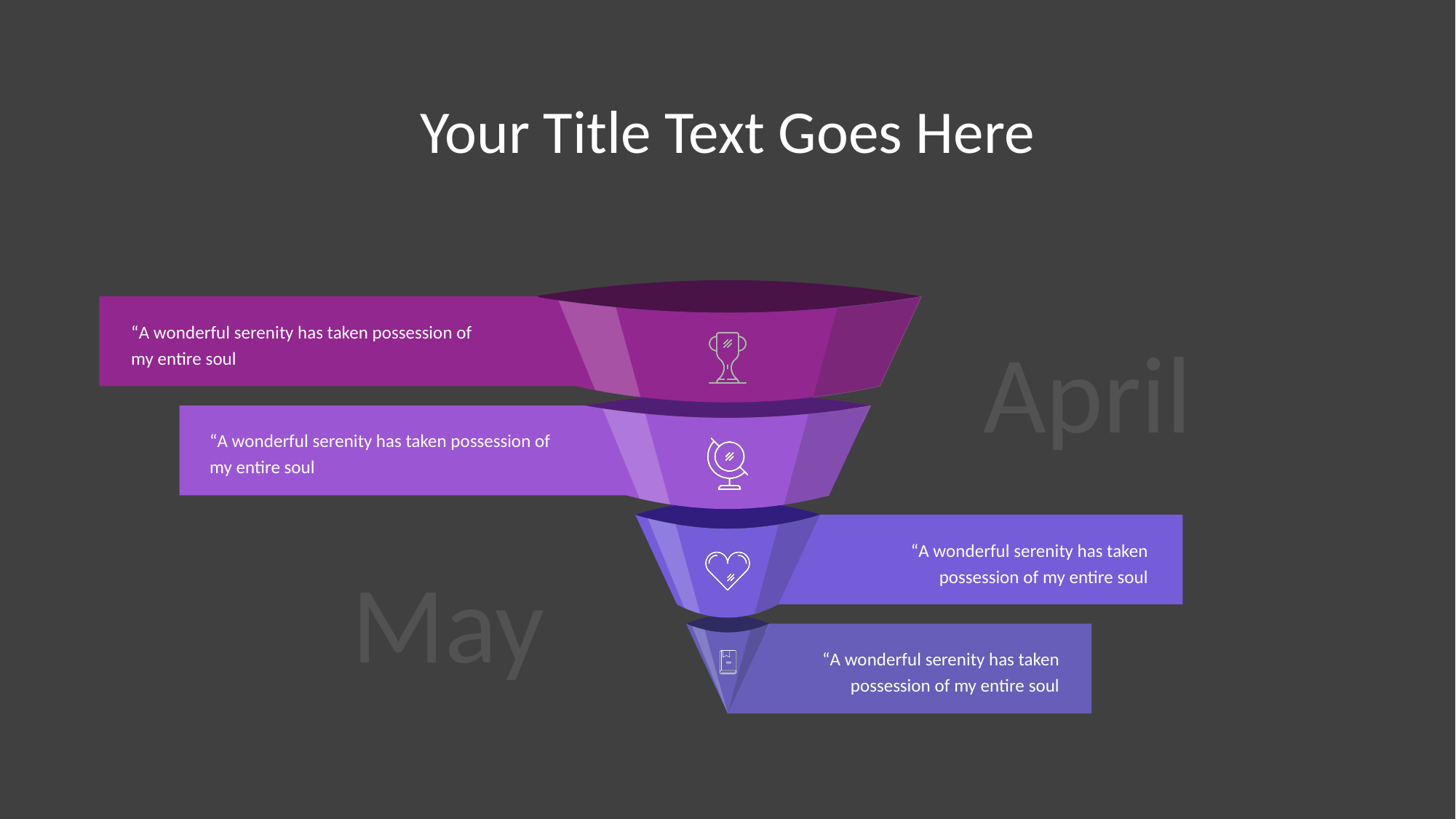

Your Title Text Goes Here

“A wonderful serenity has taken possession of my entire soul
April

“A wonderful serenity has taken possession of my entire soul

“A wonderful serenity has taken possession of my entire soul
May

“A wonderful serenity has taken possession of my entire soul